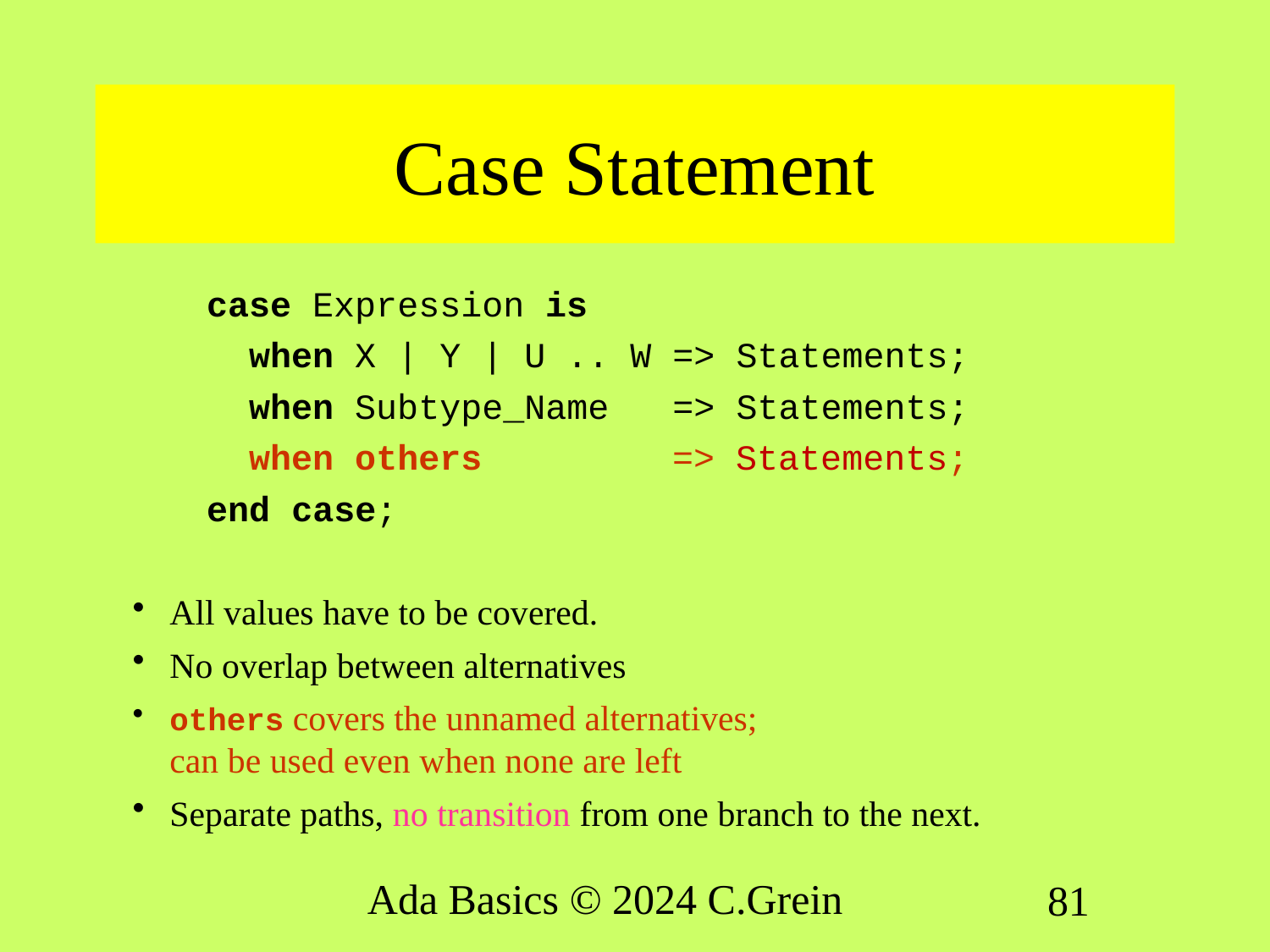

# Case Statement
case Expression is
  when X | Y | U .. W => Statements;
  when Subtype_Name   => Statements;
  when others         => Statements;
end case;

All values have to be covered.
No overlap between alternatives
others covers the unnamed alternatives;
can be used even when none are left
Separate paths, no transition from one branch to the next.
Ada Basics © 2024 C.Grein
81